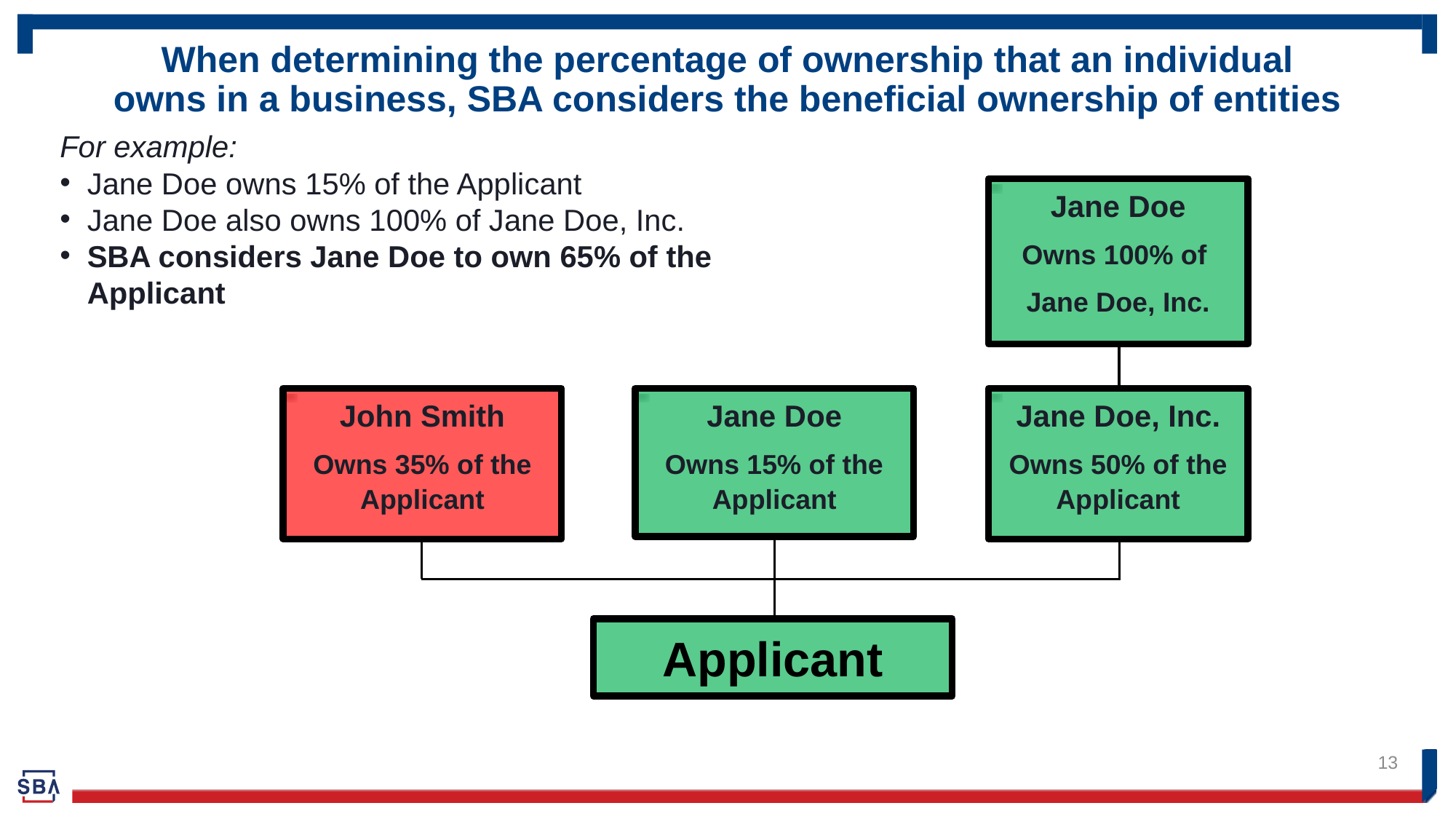

# When determining the percentage of ownership that an individual owns in a business, SBA considers the beneficial ownership of entities
For example:
Jane Doe owns 15% of the Applicant
Jane Doe also owns 100% of Jane Doe, Inc.
SBA considers Jane Doe to own 65% of the Applicant
Jane Doe
Owns 100% of
Jane Doe, Inc.
Jane Doe, Inc.
Owns 50% of the Applicant
John Smith
Owns 35% of the Applicant
Jane Doe
Owns 15% of the Applicant
Applicant
13